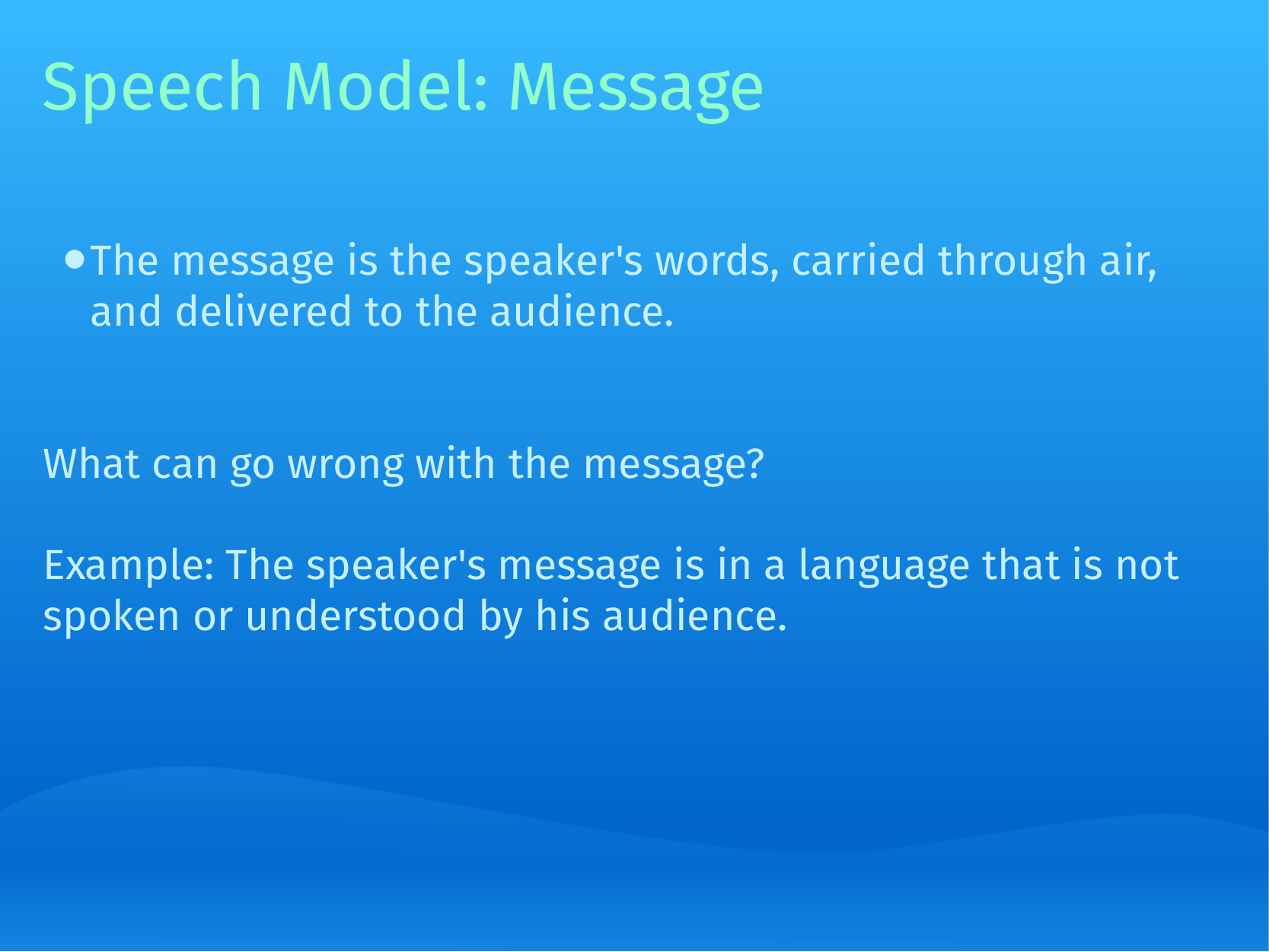

# Speech Model: Message
The message is the speaker's words, carried through air, and delivered to the audience.

What can go wrong with the message?

Example: The speaker's message is in a language that is not spoken or understood by his audience.